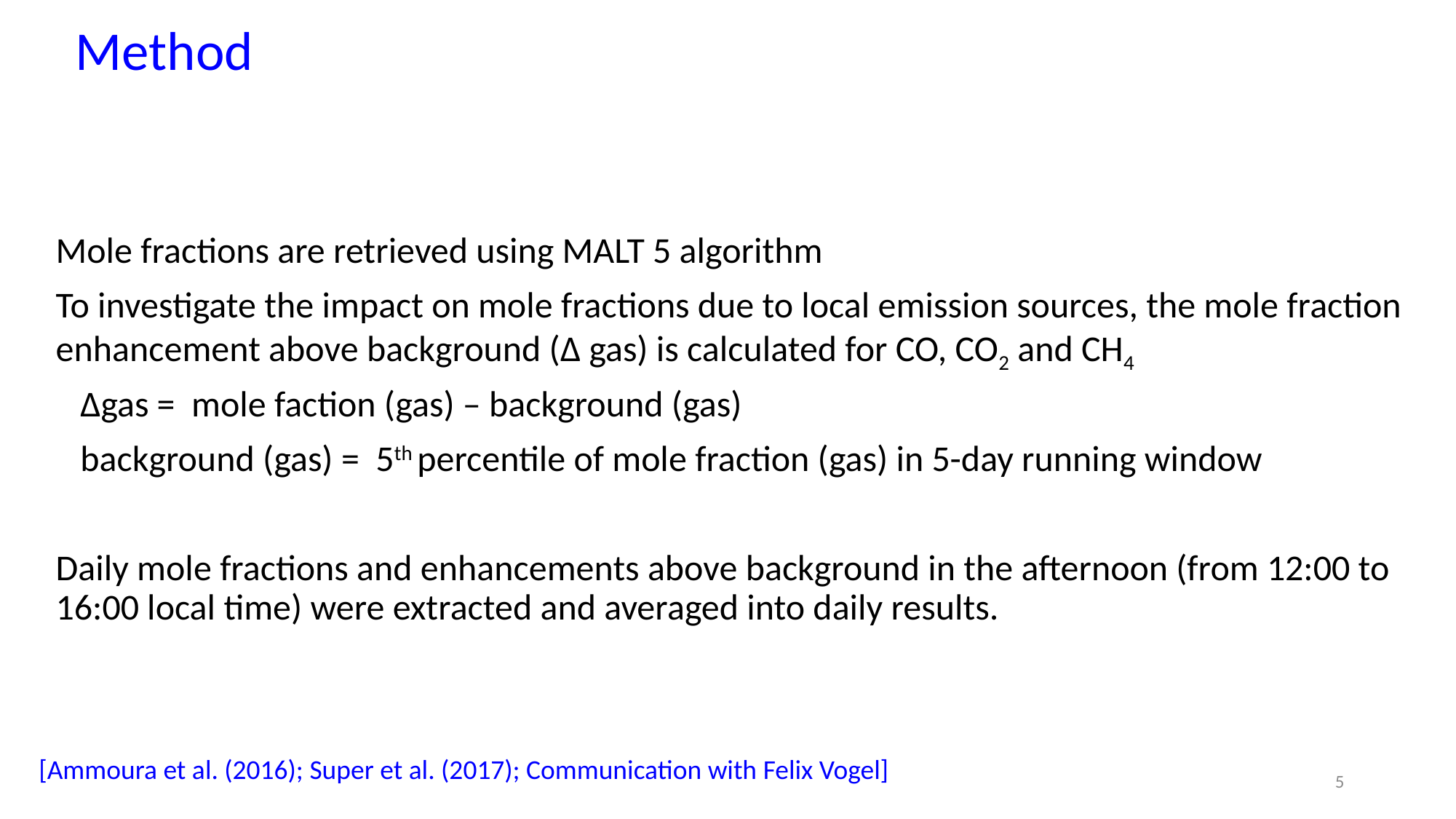

# Method
Mole fractions are retrieved using MALT 5 algorithm
To investigate the impact on mole fractions due to local emission sources, the mole fraction enhancement above background (Δ gas) is calculated for CO, CO2 and CH4
   Δgas =  mole faction (gas) – background (gas)
   background (gas) =  5th percentile of mole fraction (gas) in 5-day running window

Daily mole fractions and enhancements above background in the afternoon (from 12:00 to 16:00 local time) were extracted and averaged into daily results.
[Ammoura et al. (2016); Super et al. (2017); Communication with Felix Vogel]
5